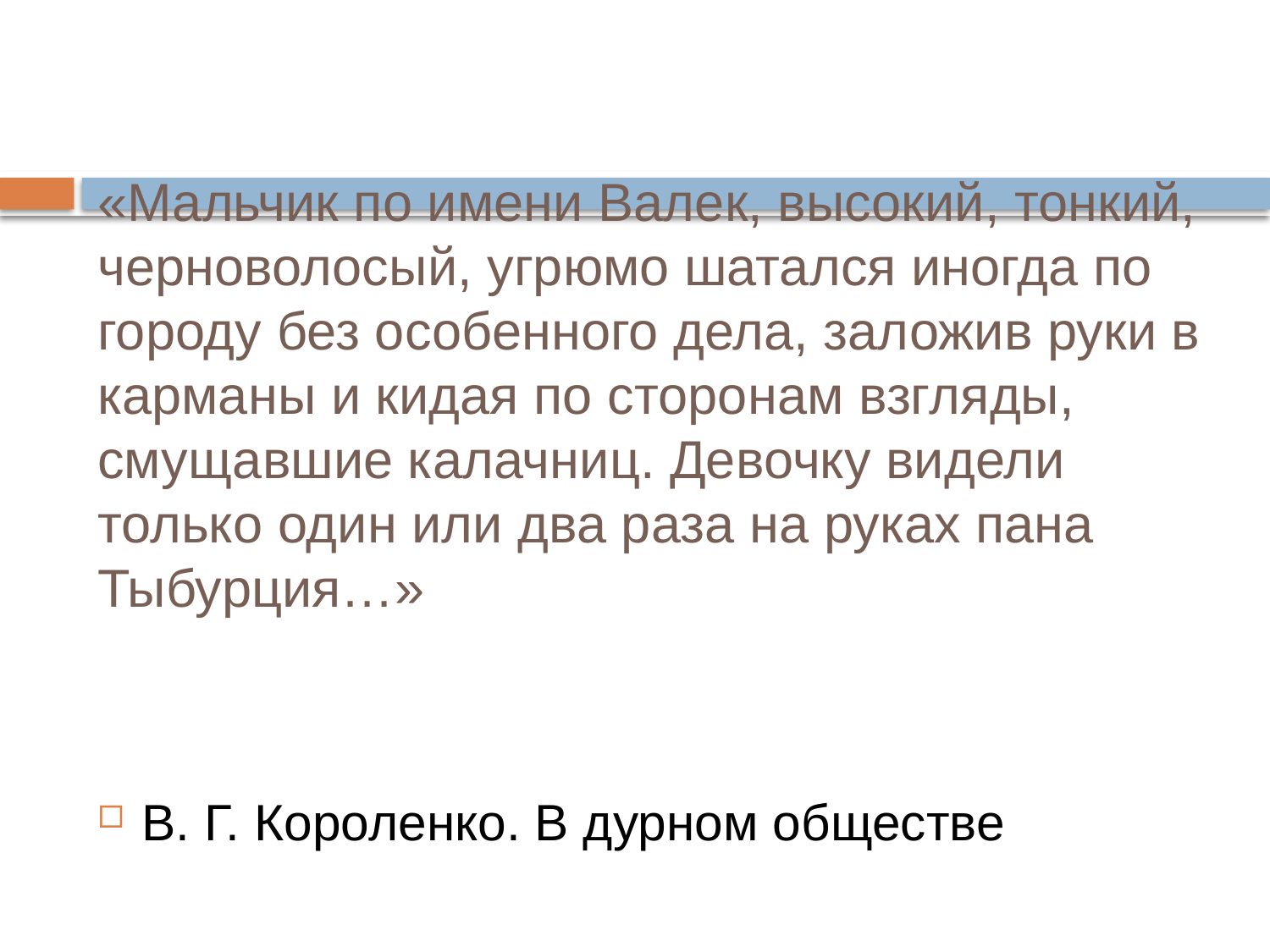

# «Мальчик по имени Валек, высокий, тонкий, черноволосый, угрюмо шатался иногда по городу без особенного дела, заложив руки в карманы и кидая по сторонам взгляды, смущавшие калачниц. Девочку видели только один или два раза на руках пана Тыбурция…»
В. Г. Короленко. В дурном обществе